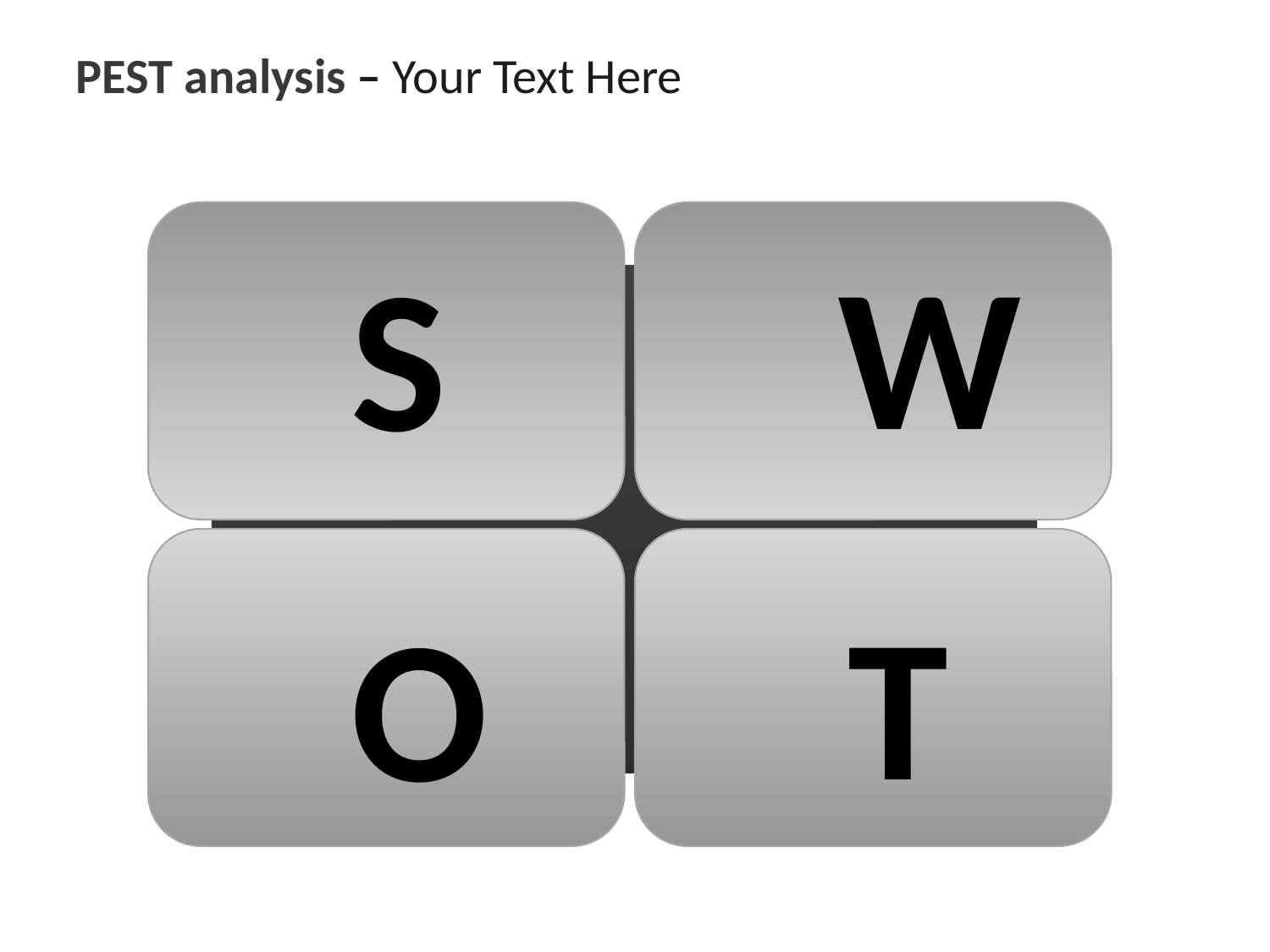

PEST analysis – Your Text Here

W
S

T
O